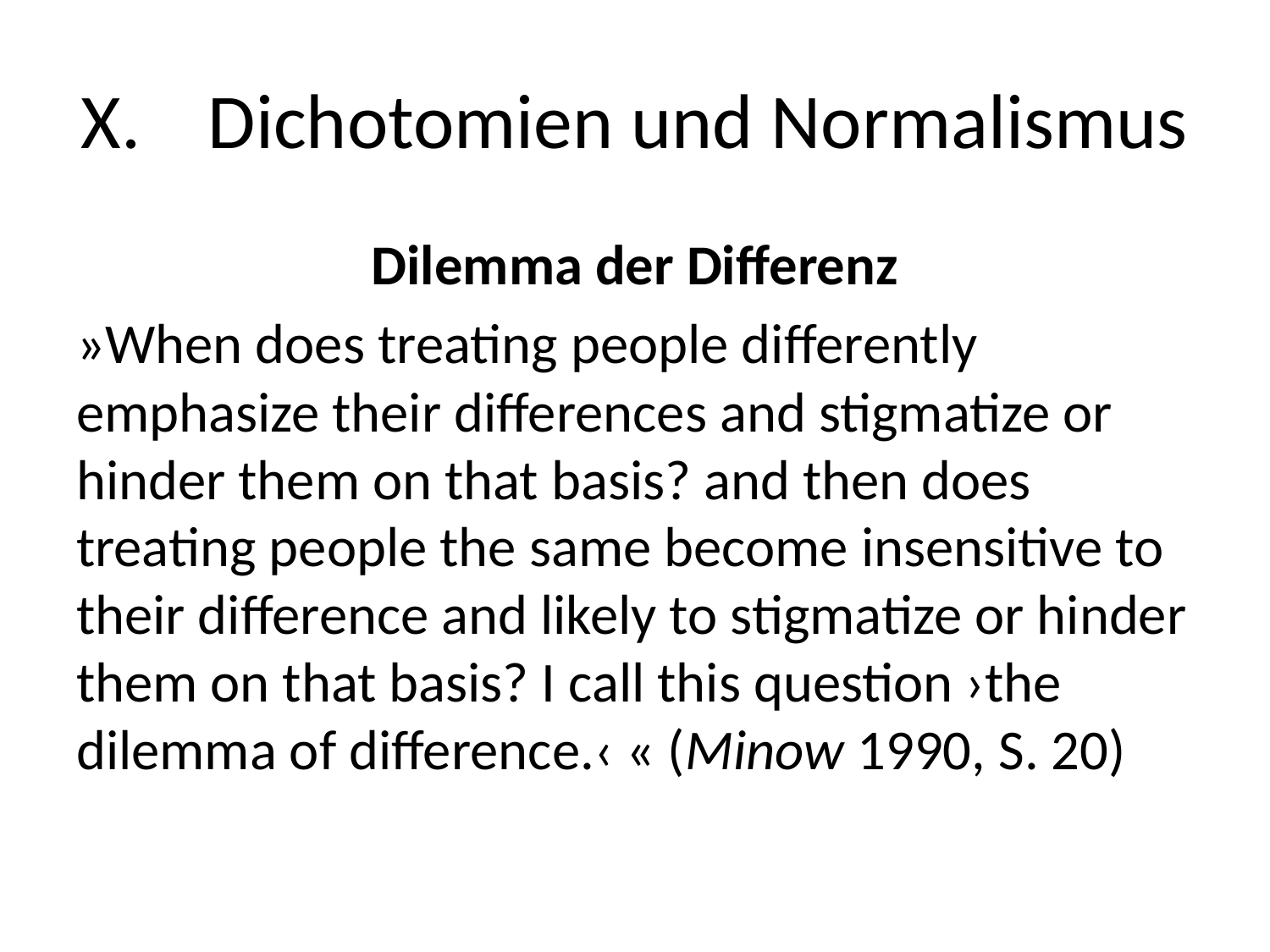

# X.	Dichotomien und Normalismus
Dilemma der Differenz
»When does treating people differently emphasize their differences and stigmatize or hinder them on that basis? and then does treating people the same become insensitive to their difference and likely to stigmatize or hinder them on that basis? I call this question ›the dilemma of difference.‹ « (Minow 1990, S. 20)